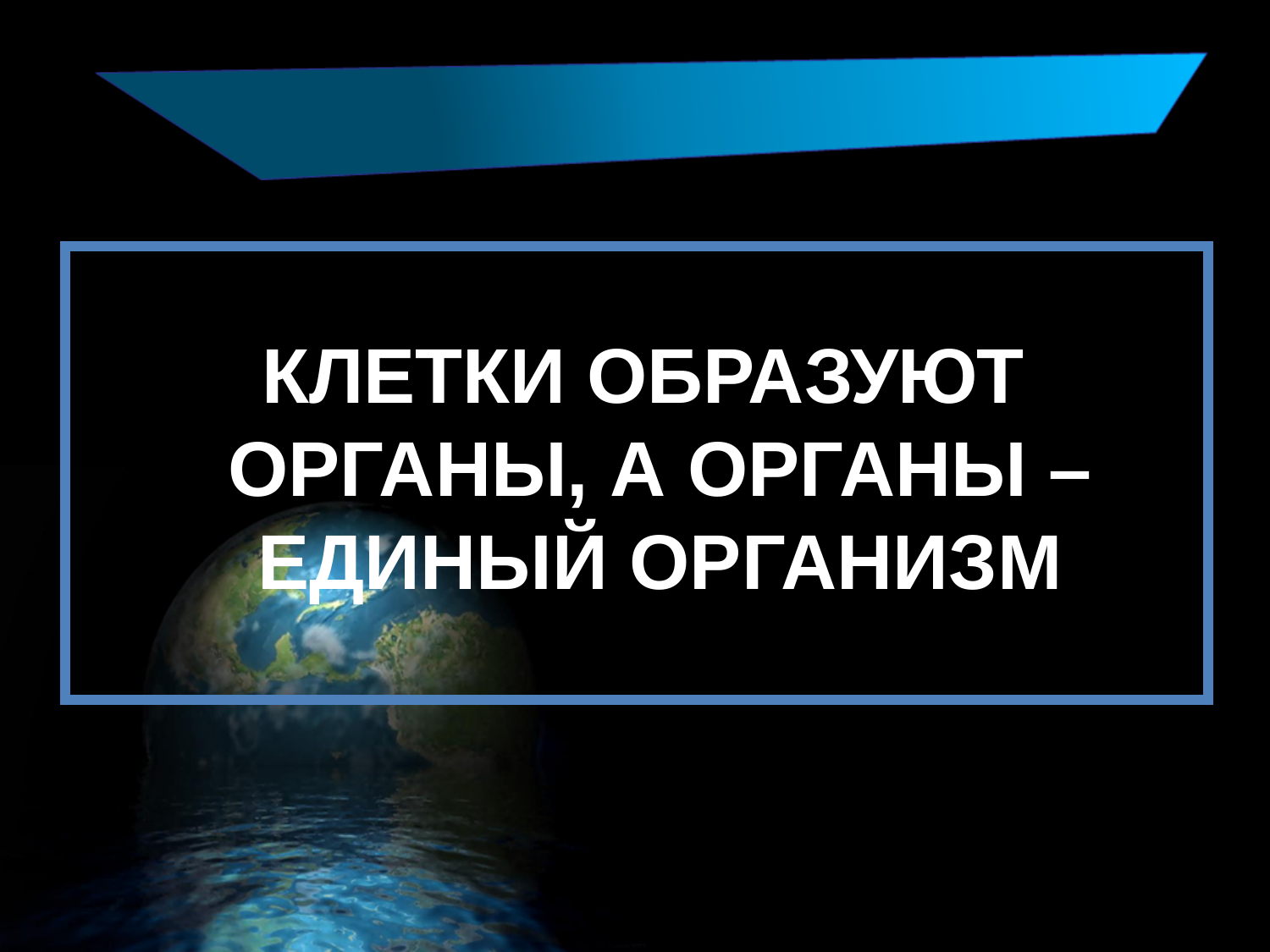

КЛЕТКИ ОБРАЗУЮТ ОРГАНЫ, А ОРГАНЫ – ЕДИНЫЙ ОРГАНИЗМ